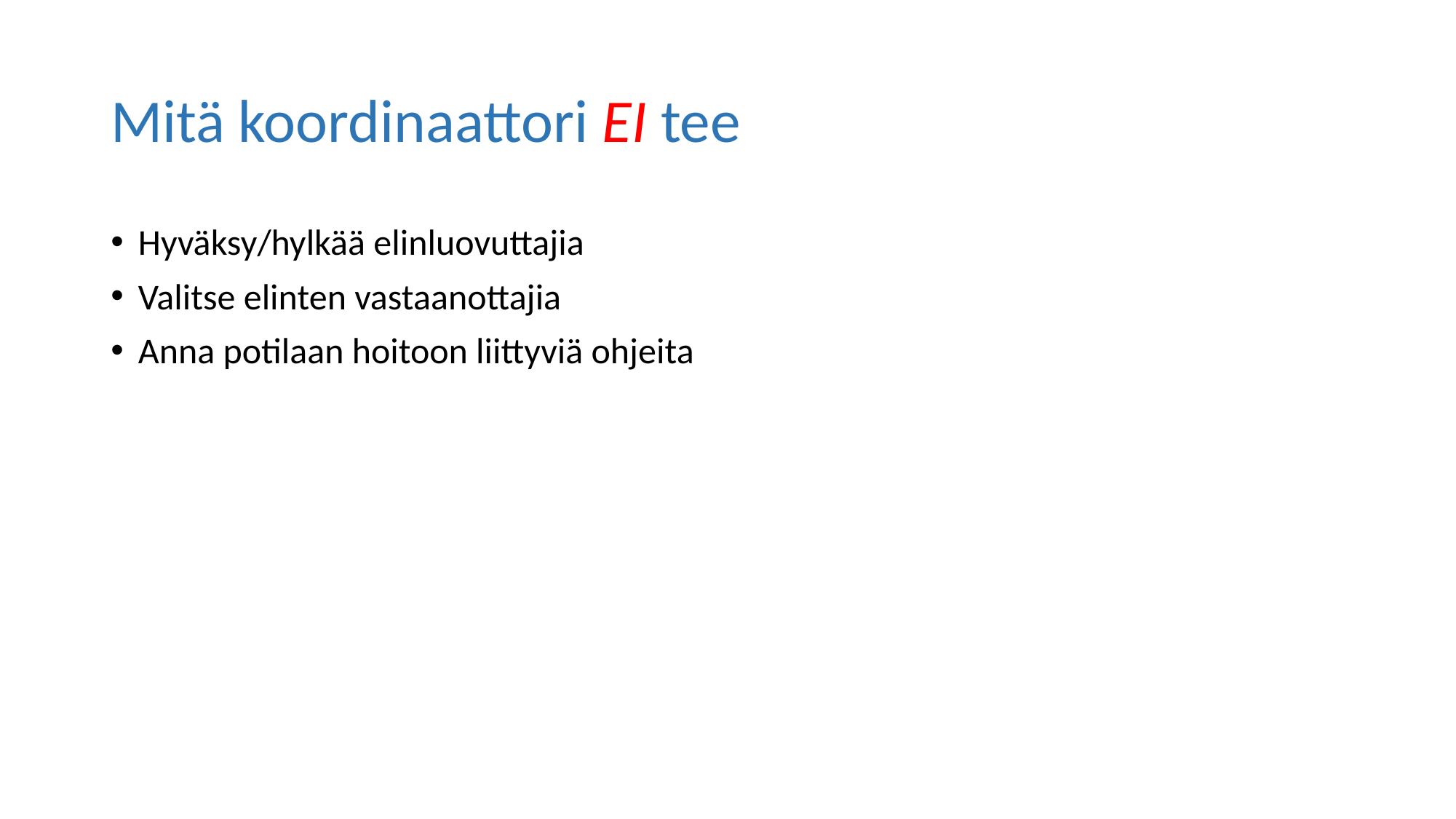

# Mitä koordinaattori EI tee
Hyväksy/hylkää elinluovuttajia
Valitse elinten vastaanottajia
Anna potilaan hoitoon liittyviä ohjeita